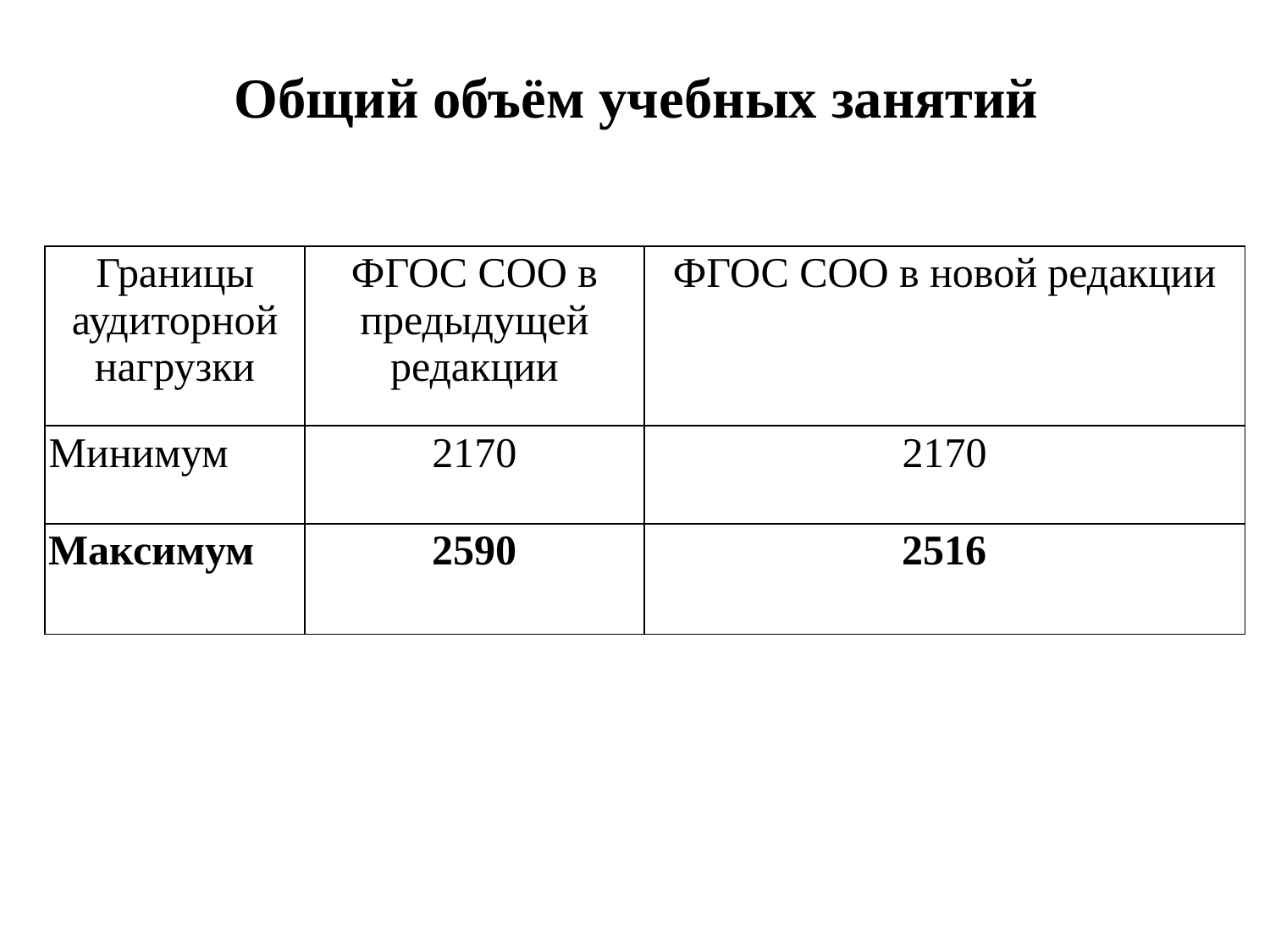

# Общий объём учебных занятий
| Границы аудиторной нагрузки | ФГОС СОО в предыдущей редакции | ФГОС СОО в новой редакции |
| --- | --- | --- |
| Минимум | 2170 | 2170 |
| Максимум | 2590 | 2516 |